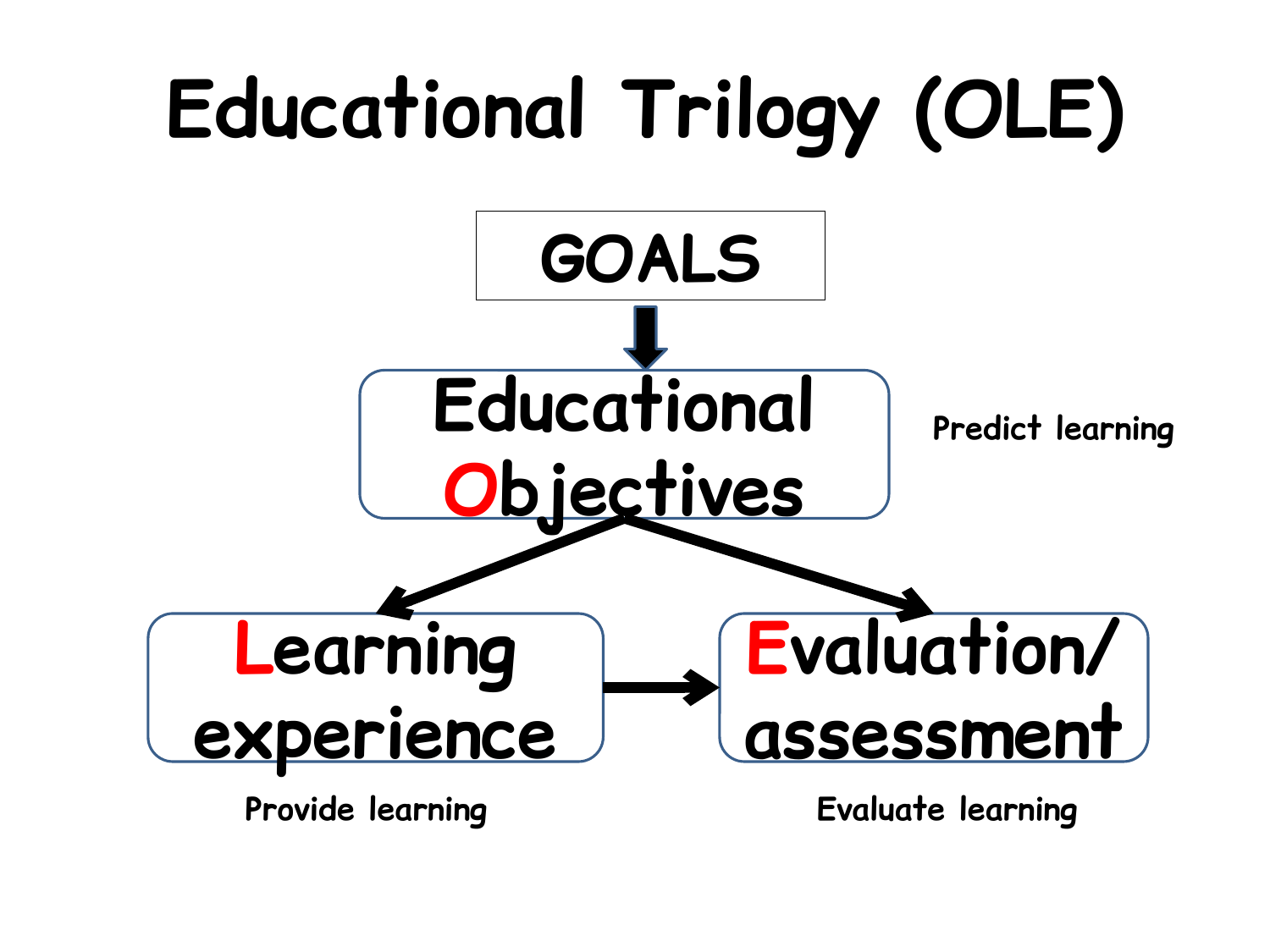

Educational Trilogy (OLE)
GOALS

Educational Objectives
Predict learning
Learning experience
Evaluation/assessment
Provide learning
Evaluate learning